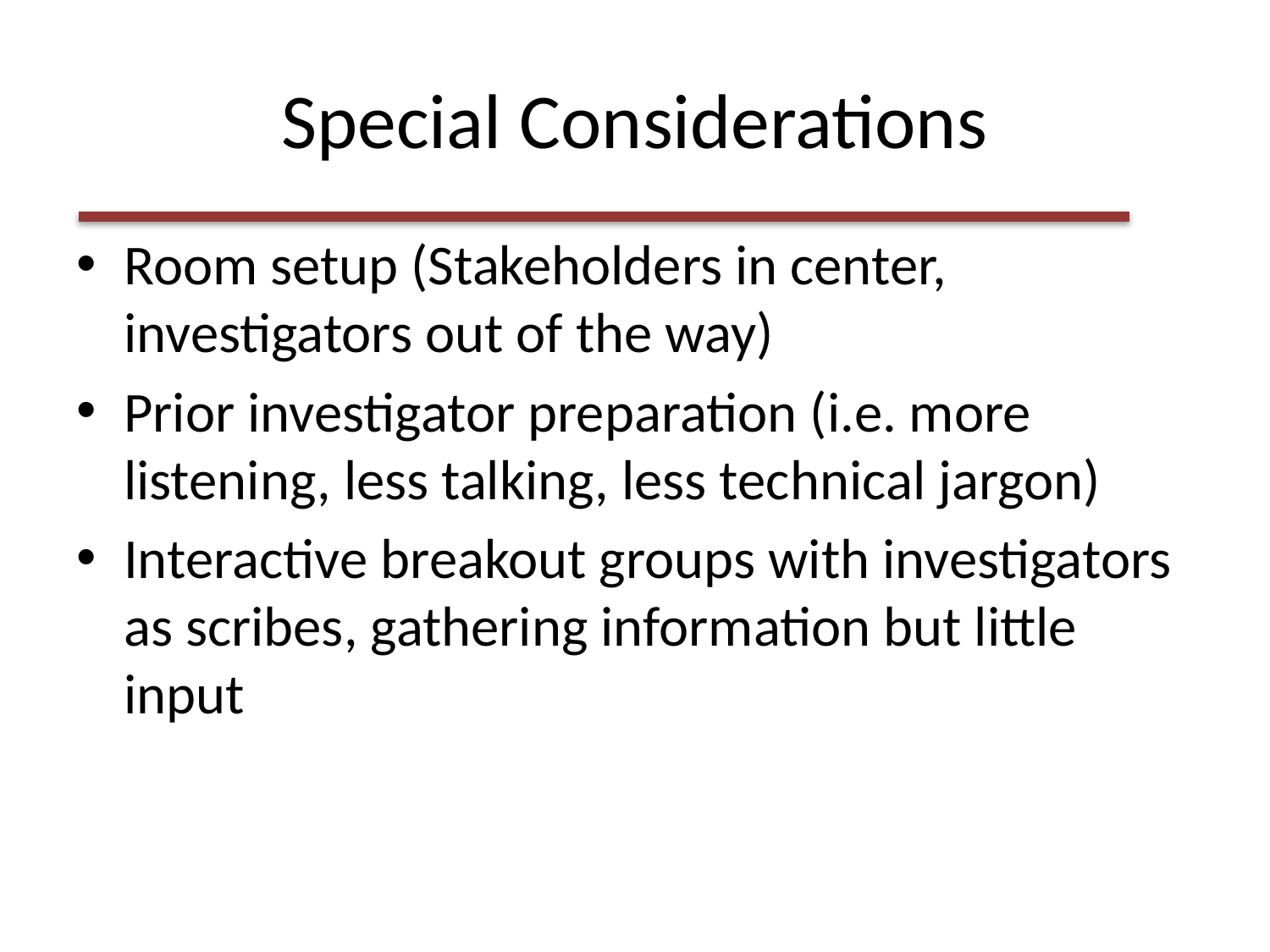

# Special Considerations
Room setup (Stakeholders in center, investigators out of the way)
Prior investigator preparation (i.e. more listening, less talking, less technical jargon)
Interactive breakout groups with investigators as scribes, gathering information but little input